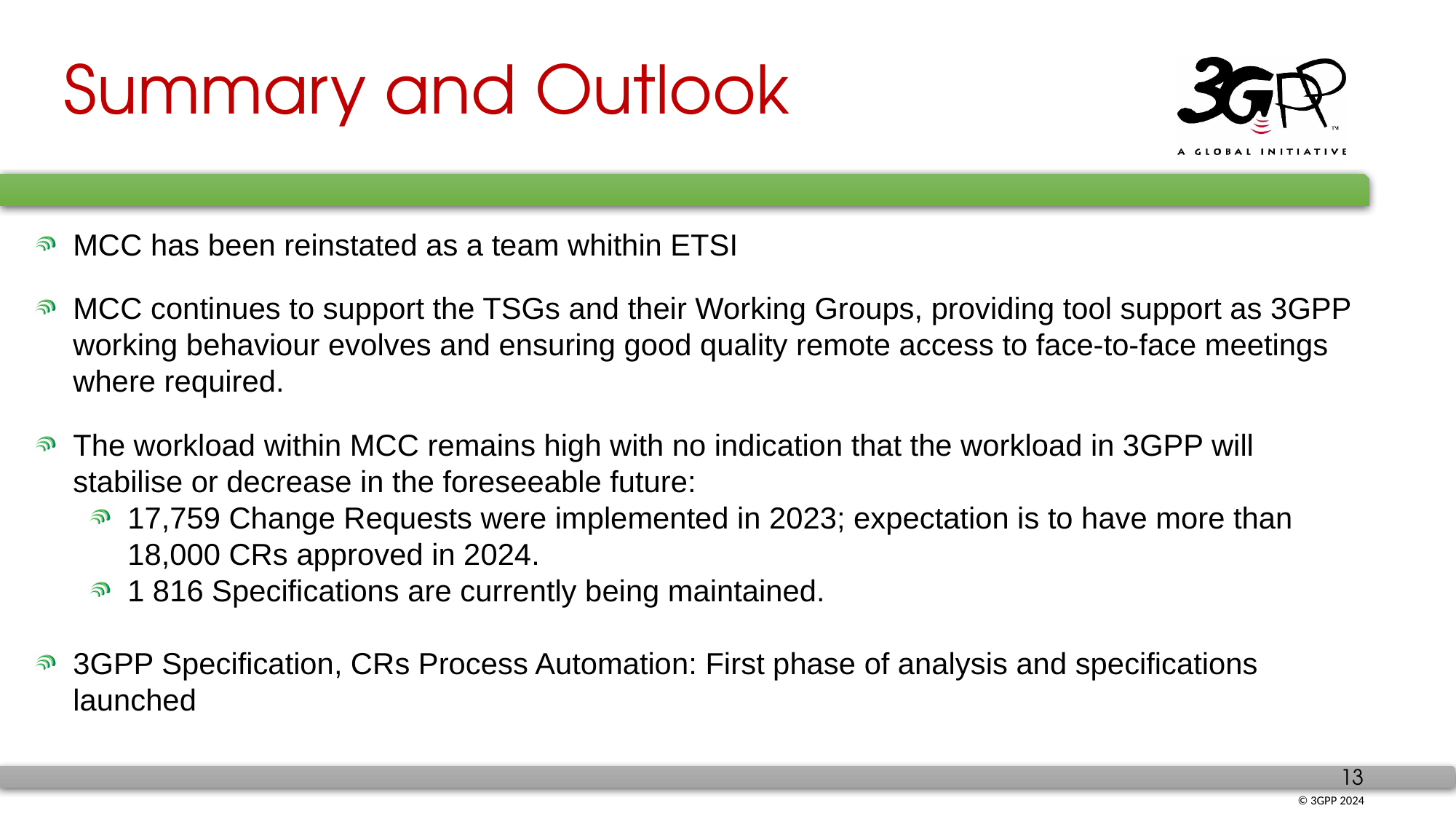

# Summary and Outlook
MCC has been reinstated as a team whithin ETSI
MCC continues to support the TSGs and their Working Groups, providing tool support as 3GPP working behaviour evolves and ensuring good quality remote access to face-to-face meetings where required.
The workload within MCC remains high with no indication that the workload in 3GPP will stabilise or decrease in the foreseeable future:
17,759 Change Requests were implemented in 2023; expectation is to have more than 18,000 CRs approved in 2024.
1 816 Specifications are currently being maintained.

3GPP Specification, CRs Process Automation: First phase of analysis and specifications launched